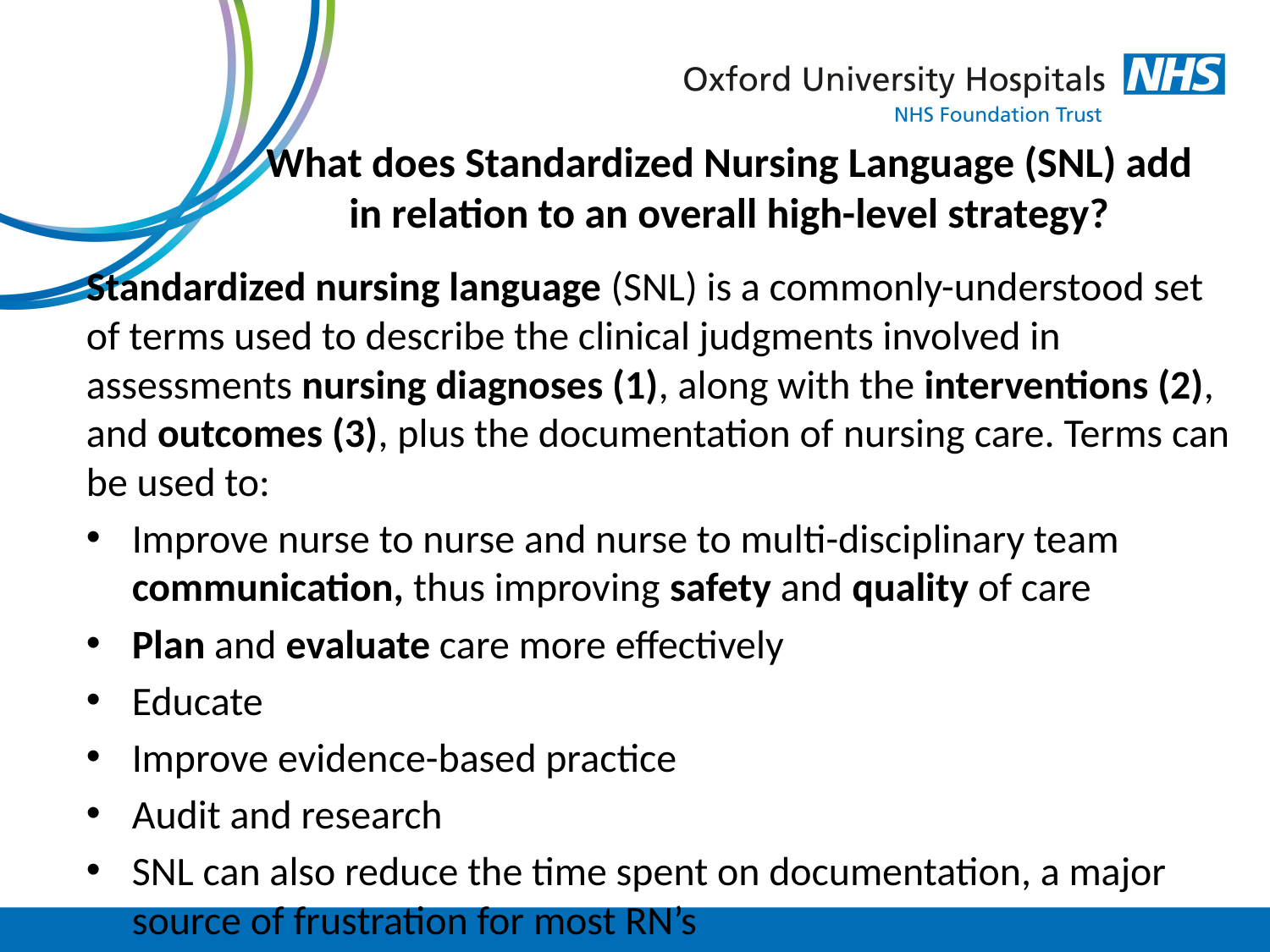

# What does Standardized Nursing Language (SNL) add in relation to an overall high-level strategy?
Standardized nursing language (SNL) is a commonly-understood set of terms used to describe the clinical judgments involved in assessments nursing diagnoses (1), along with the interventions (2), and outcomes (3), plus the documentation of nursing care. Terms can be used to:
Improve nurse to nurse and nurse to multi-disciplinary team communication, thus improving safety and quality of care
Plan and evaluate care more effectively
Educate
Improve evidence-based practice
Audit and research
SNL can also reduce the time spent on documentation, a major source of frustration for most RN’s